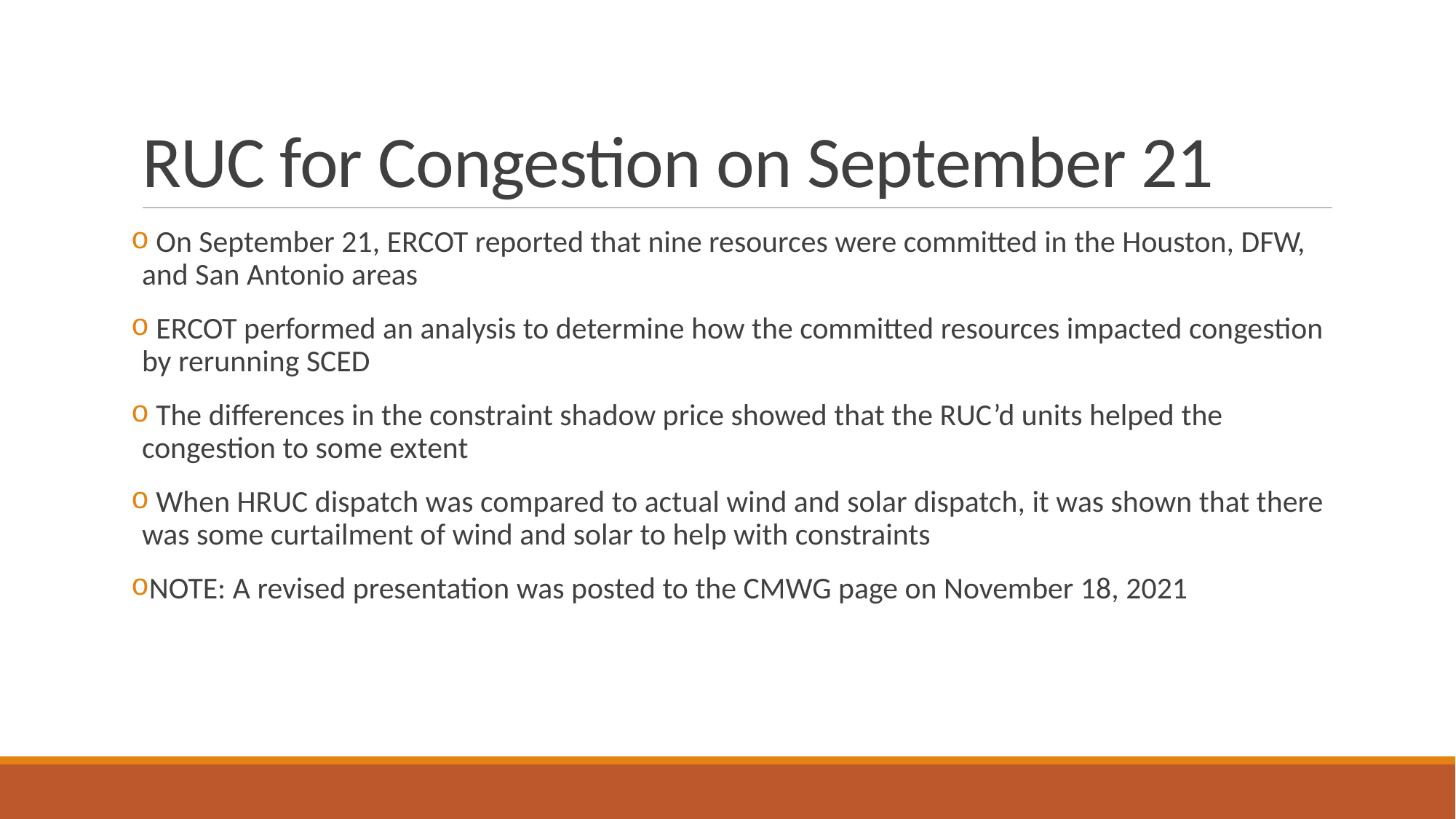

# RUC for Congestion on September 21
 On September 21, ERCOT reported that nine resources were committed in the Houston, DFW, and San Antonio areas
 ERCOT performed an analysis to determine how the committed resources impacted congestion by rerunning SCED
 The differences in the constraint shadow price showed that the RUC’d units helped the congestion to some extent
 When HRUC dispatch was compared to actual wind and solar dispatch, it was shown that there was some curtailment of wind and solar to help with constraints
NOTE: A revised presentation was posted to the CMWG page on November 18, 2021